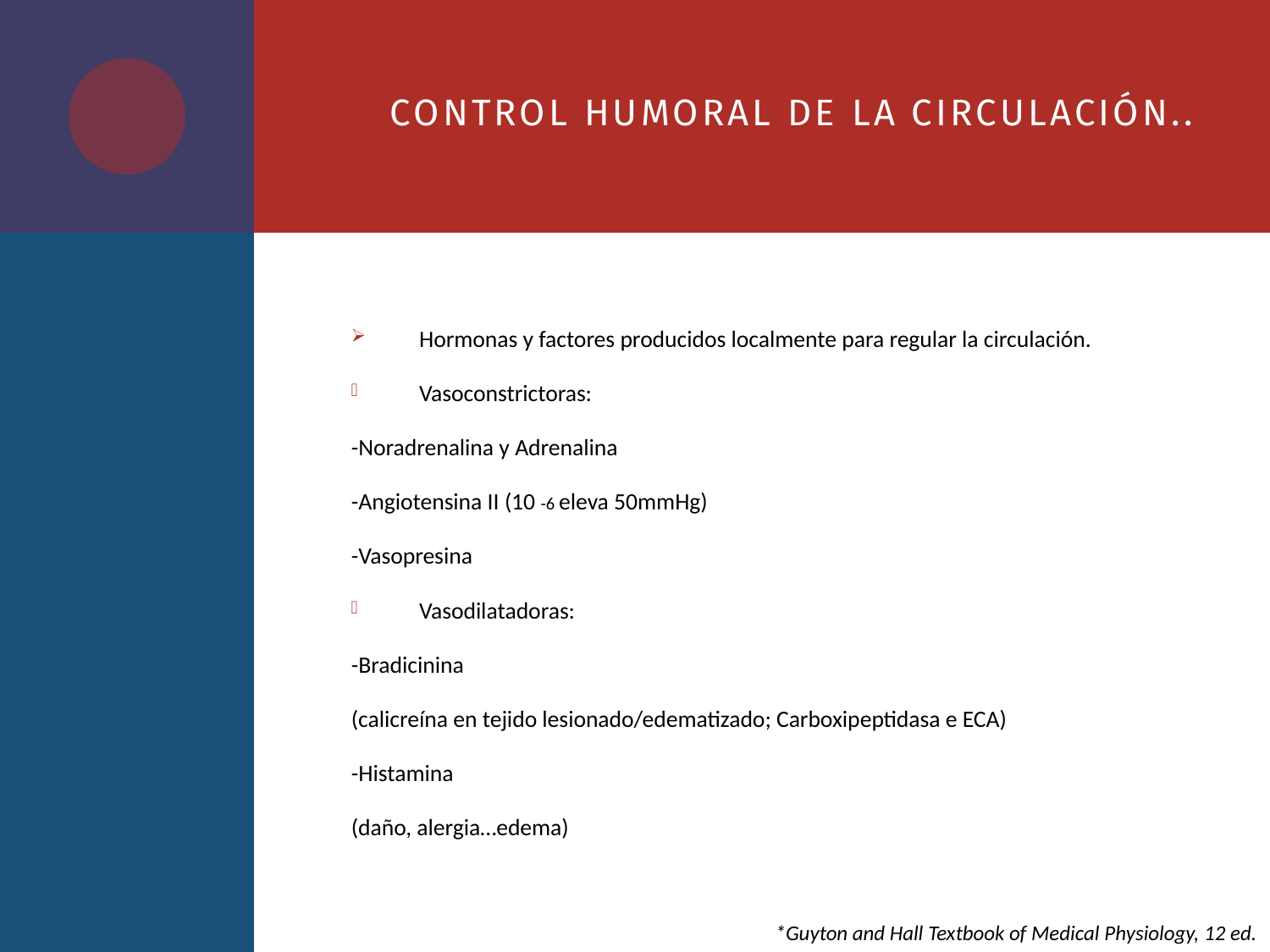

# Control Humoral de la Circulación..
Hormonas y factores producidos localmente para regular la circulación.
Vasoconstrictoras:
-Noradrenalina y Adrenalina
-Angiotensina II (10 -6 eleva 50mmHg)
-Vasopresina
Vasodilatadoras:
-Bradicinina
(calicreína en tejido lesionado/edematizado; Carboxipeptidasa e ECA)
-Histamina
(daño, alergia…edema)
*Guyton and Hall Textbook of Medical Physiology, 12 ed.